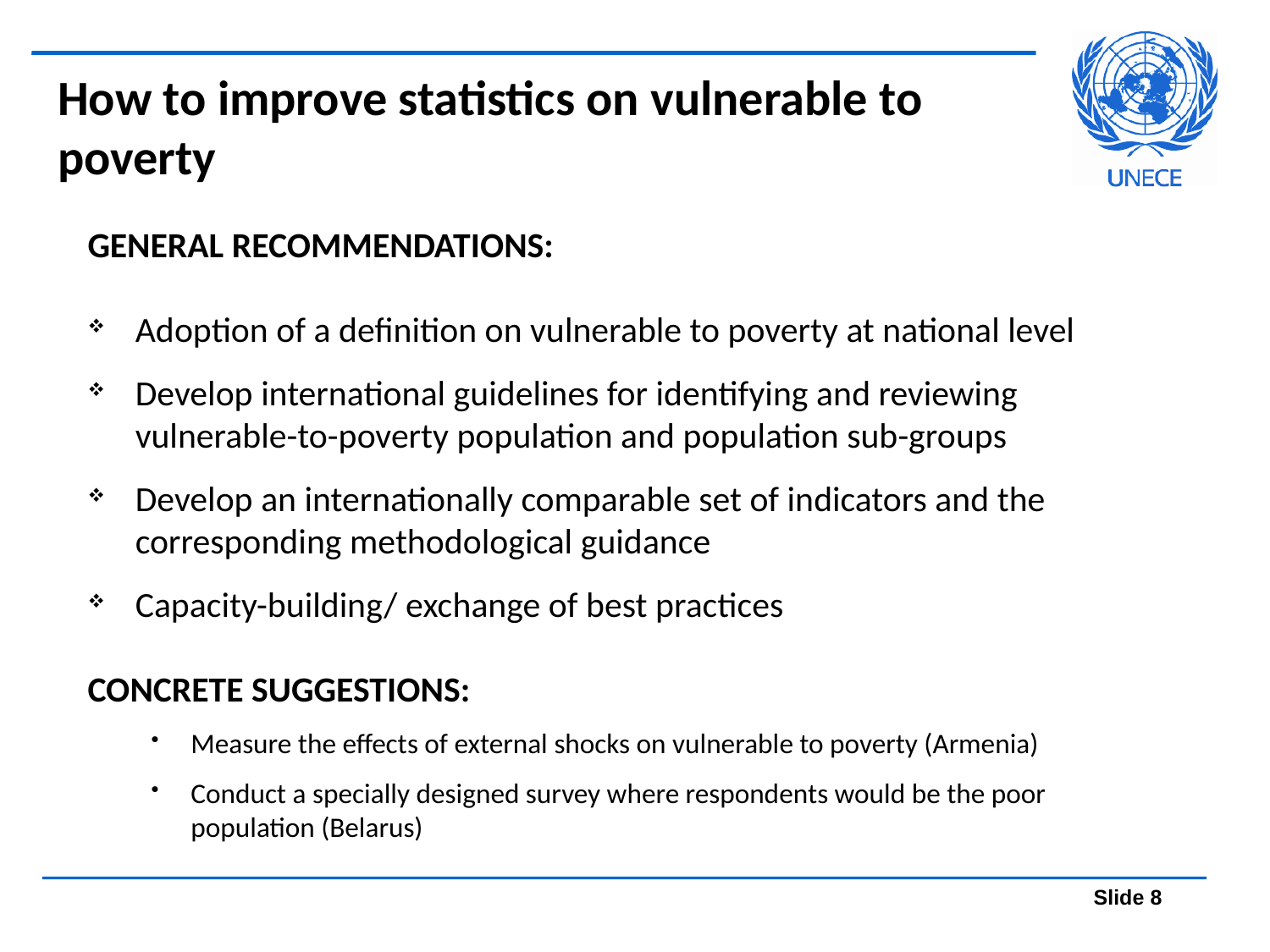

# How to improve statistics on vulnerable to poverty
GENERAL RECOMMENDATIONS:
Adoption of a definition on vulnerable to poverty at national level
Develop international guidelines for identifying and reviewing vulnerable-to-poverty population and population sub-groups
Develop an internationally comparable set of indicators and the corresponding methodological guidance
Capacity-building/ exchange of best practices
CONCRETE SUGGESTIONS:
Measure the effects of external shocks on vulnerable to poverty (Armenia)
Conduct a specially designed survey where respondents would be the poor population (Belarus)